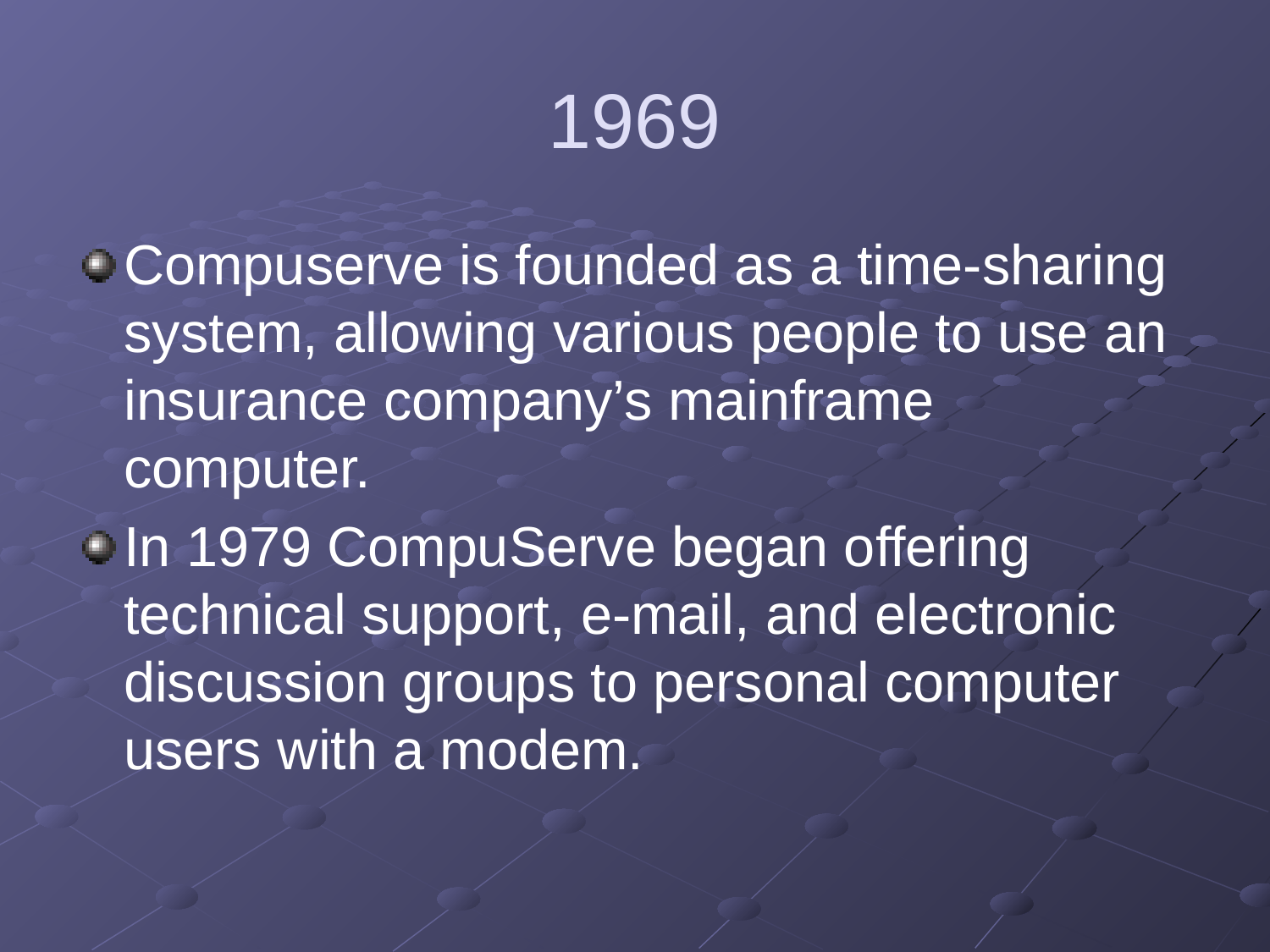

# 1969
Compuserve is founded as a time-sharing system, allowing various people to use an insurance company’s mainframe computer.
In 1979 CompuServe began offering technical support, e-mail, and electronic discussion groups to personal computer users with a modem.